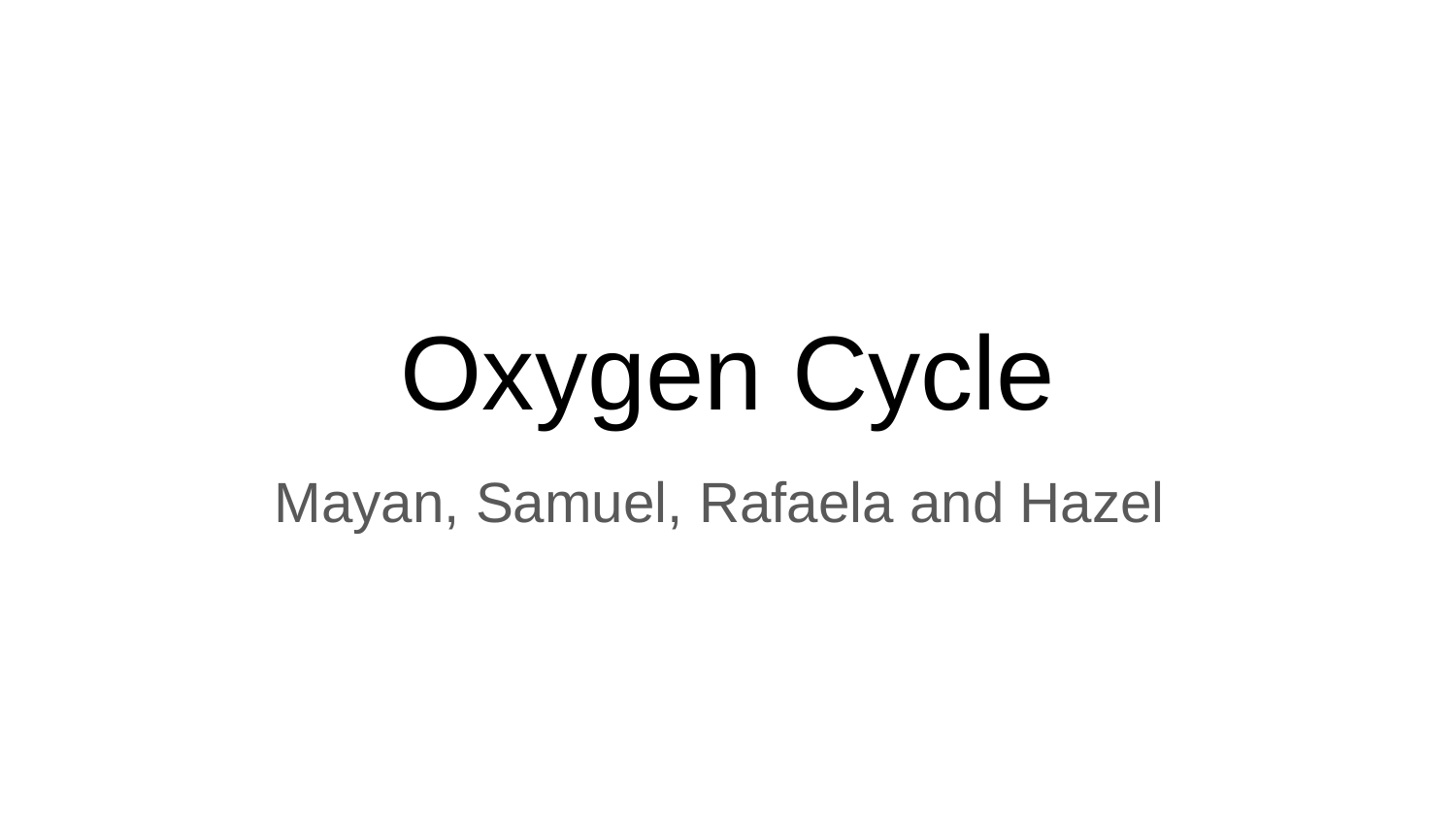

# Oxygen Cycle
Mayan, Samuel, Rafaela and Hazel